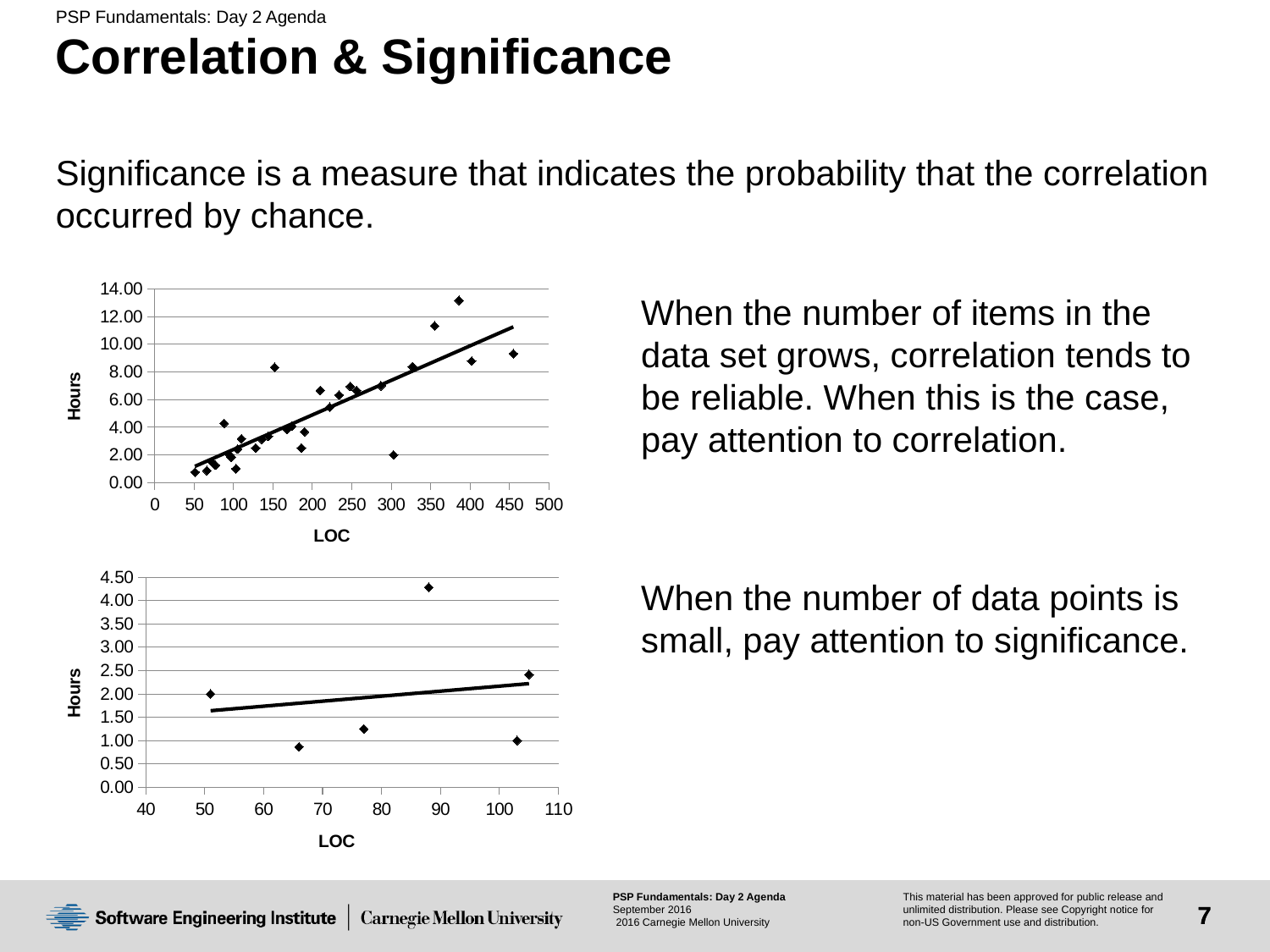

# Correlation & Significance
Significance is a measure that indicates the probability that the correlation occurred by chance.

### Chart

| Category | Hours |
|---|---|
When the number of items in the data set grows, correlation tends to be reliable. When this is the case, pay attention to correlation.

When the number of data points is small, pay attention to significance.

### Chart

| Category | Hours |
|---|---|